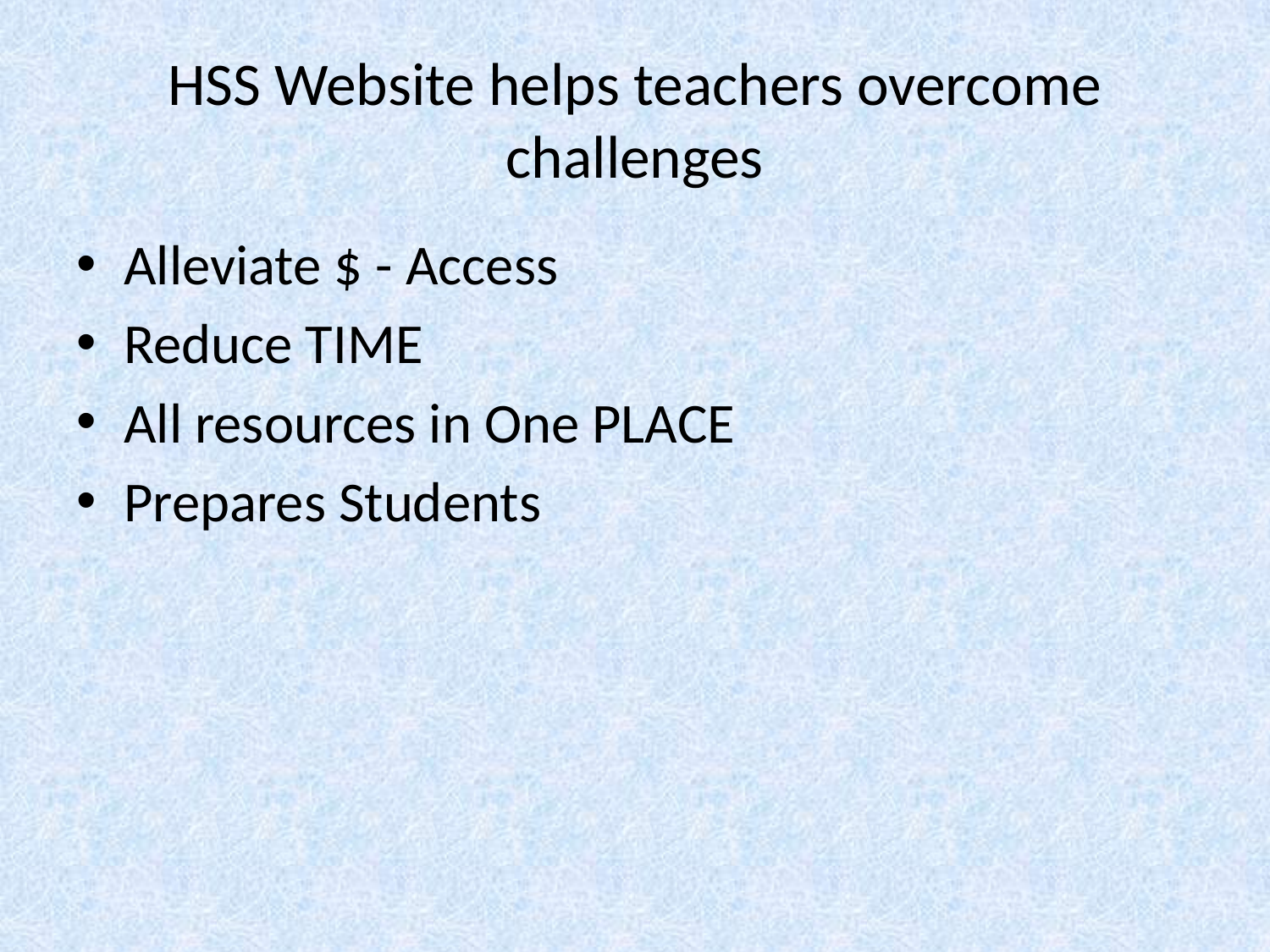

# HSS Website helps teachers overcome challenges
Alleviate $ - Access
Reduce TIME
All resources in One PLACE
Prepares Students